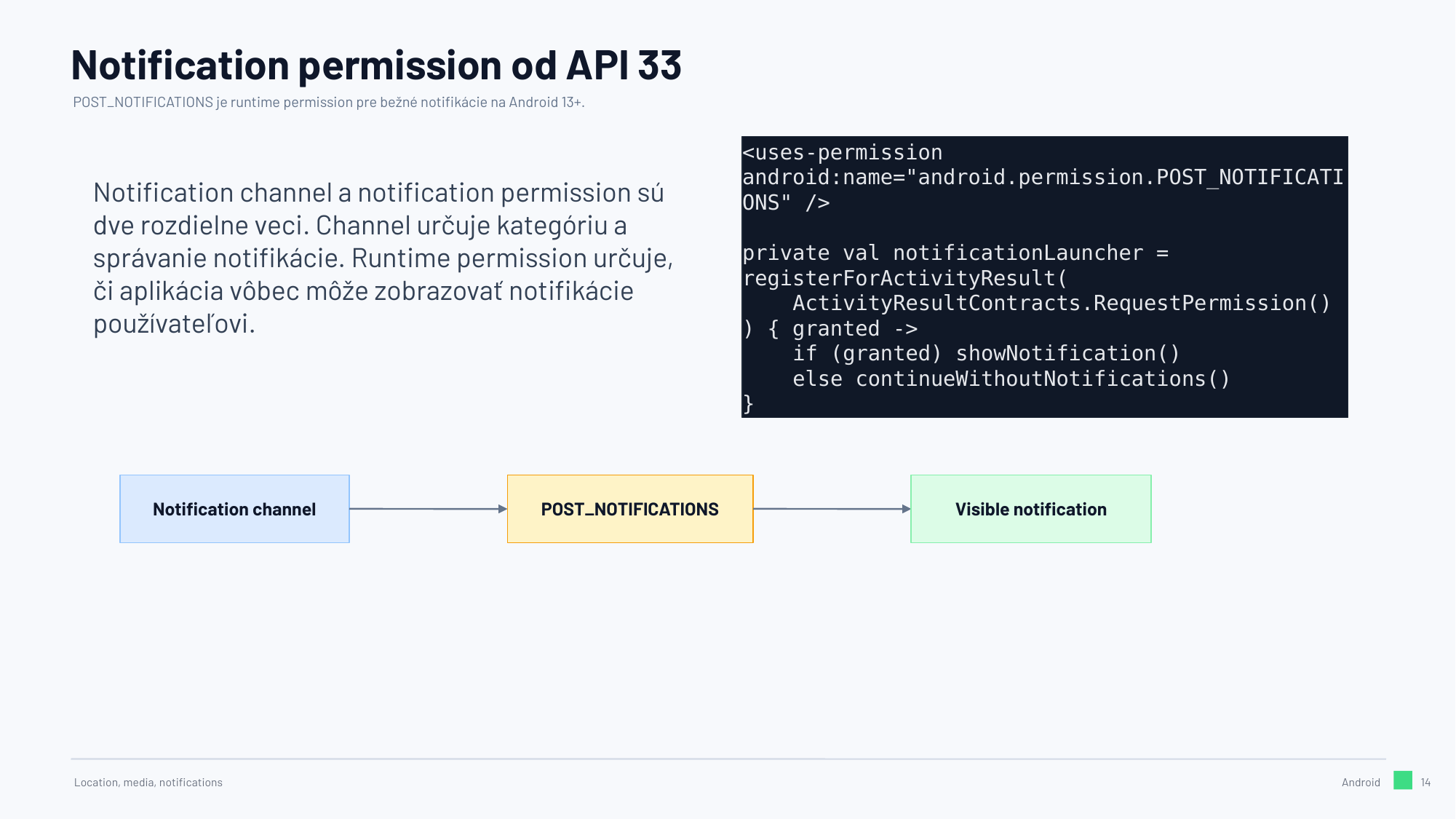

Notification permission od API 33
POST_NOTIFICATIONS je runtime permission pre bežné notifikácie na Android 13+.
<uses-permission android:name="android.permission.POST_NOTIFICATIONS" />

private val notificationLauncher = registerForActivityResult(
    ActivityResultContracts.RequestPermission()
) { granted ->
    if (granted) showNotification()
    else continueWithoutNotifications()
}
Notification channel a notification permission sú dve rozdielne veci. Channel určuje kategóriu a správanie notifikácie. Runtime permission určuje, či aplikácia vôbec môže zobrazovať notifikácie používateľovi.
Notification channel
POST_NOTIFICATIONS
Visible notification

14